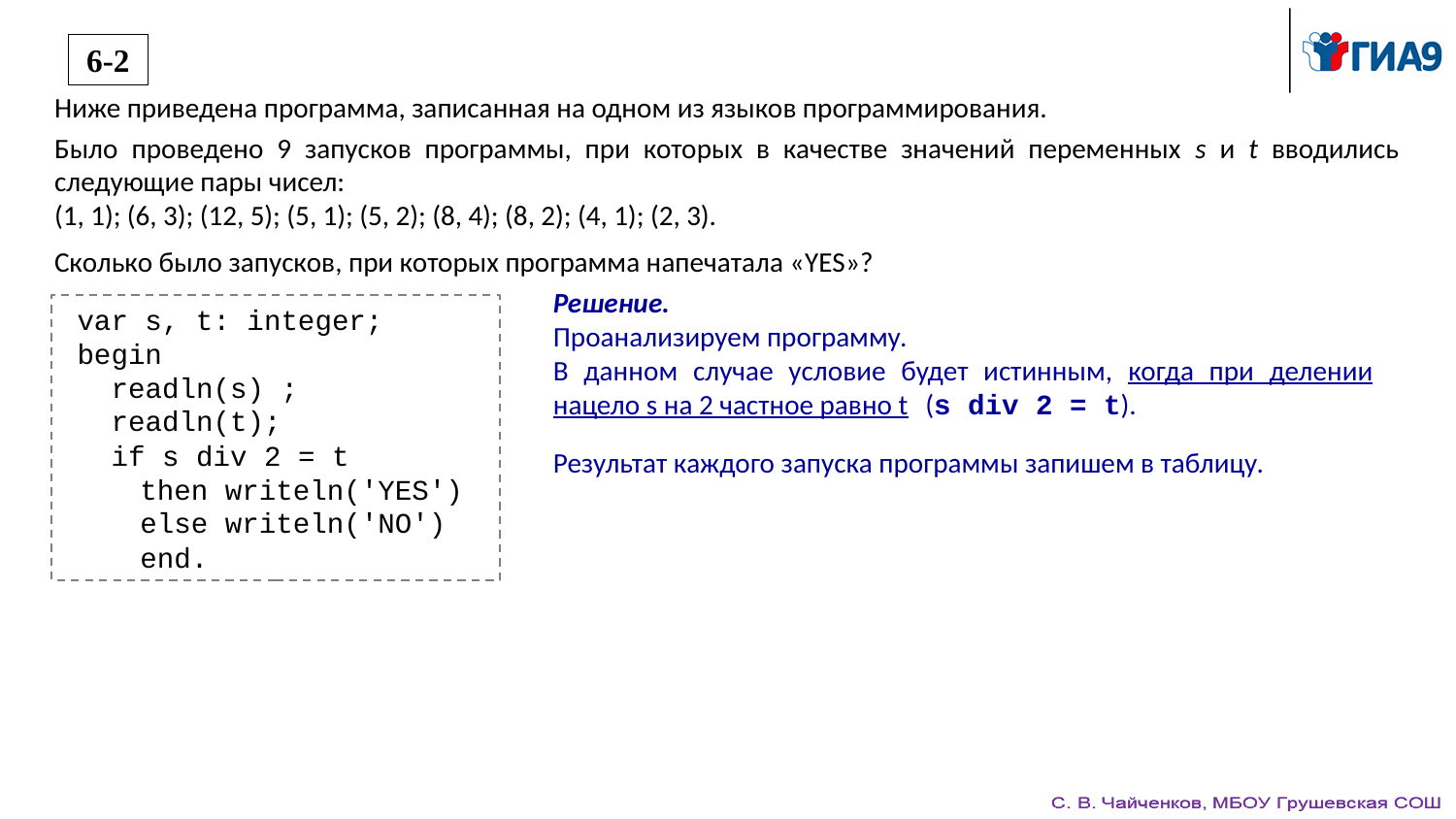

6-2
Ниже приведена программа, записанная на одном из языков программирования.
Было проведено 9 запусков программы, при которых в качестве значений переменных s и t вводились следующие пары чисел:
(1, 1); (6, 3); (12, 5); (5, 1); (5, 2); (8, 4); (8, 2); (4, 1); (2, 3).
Сколько было запусков, при которых программа напечатала «YES»?
Решение.
Проанализируем программу.
В данном случае условие будет истинным, когда при делении нацело s на 2 частное равно t (s div 2 = t).
Результат каждого запуска программы запишем в таблицу.
var s, t: integer;
begin
readln(s) ;
readln(t);
if s div 2 = t
then writeln('YES')
else writeln('NO')
end.